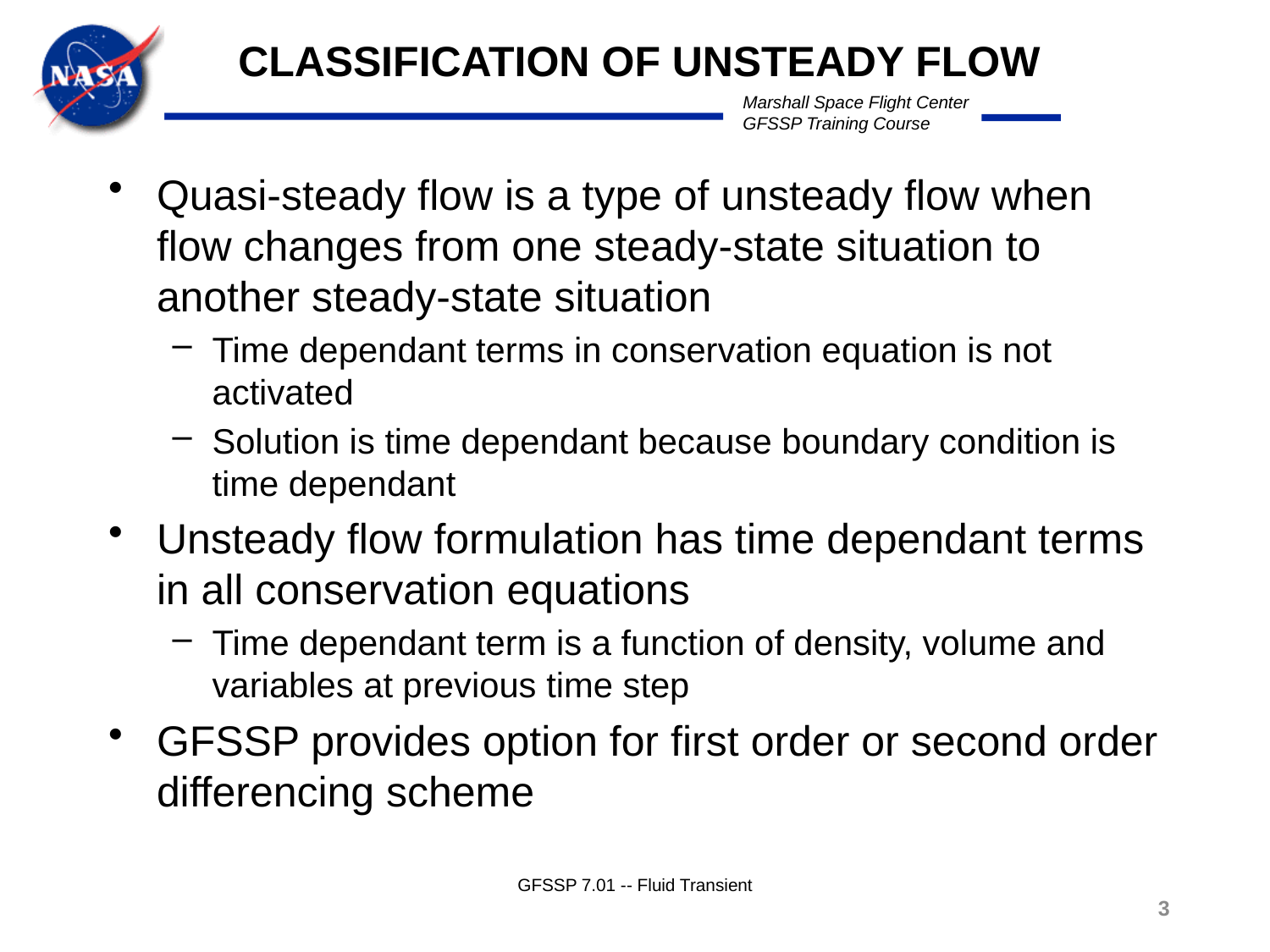

# CLASSIFICATION OF UNSTEADY FLOW
Quasi-steady flow is a type of unsteady flow when flow changes from one steady-state situation to another steady-state situation
Time dependant terms in conservation equation is not activated
Solution is time dependant because boundary condition is time dependant
Unsteady flow formulation has time dependant terms in all conservation equations
Time dependant term is a function of density, volume and variables at previous time step
GFSSP provides option for first order or second order differencing scheme

GFSSP 7.01 -- Fluid Transient
3